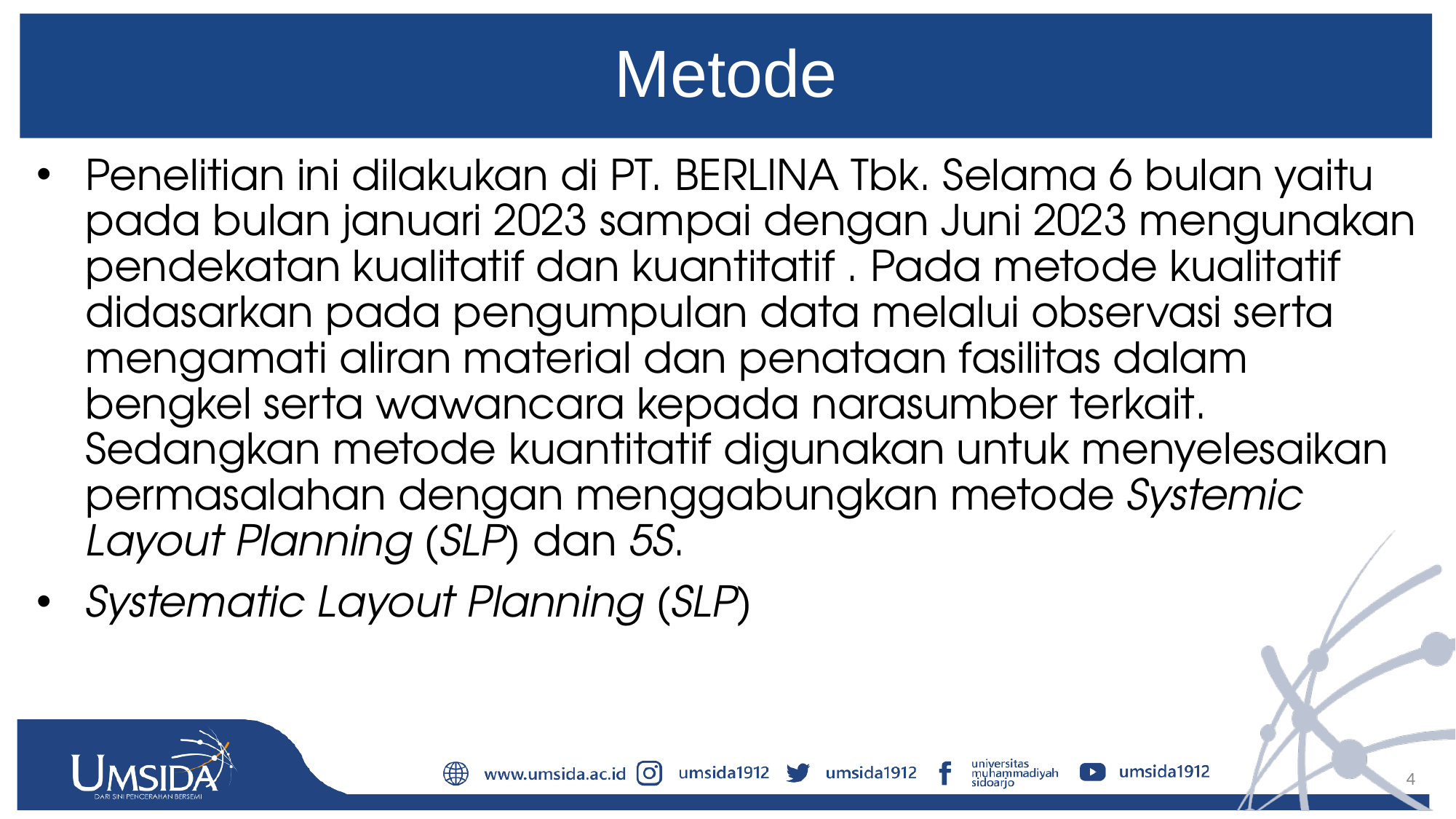

# Metode
Penelitian ini dilakukan di PT. BERLINA Tbk. Selama 6 bulan yaitu pada bulan januari 2023 sampai dengan Juni 2023 mengunakan pendekatan kualitatif dan kuantitatif . Pada metode kualitatif didasarkan pada pengumpulan data melalui observasi serta mengamati aliran material dan penataan fasilitas dalam bengkel serta wawancara kepada narasumber terkait. Sedangkan metode kuantitatif digunakan untuk menyelesaikan permasalahan dengan menggabungkan metode Systemic Layout Planning (SLP) dan 5S.
Systematic Layout Planning (SLP)